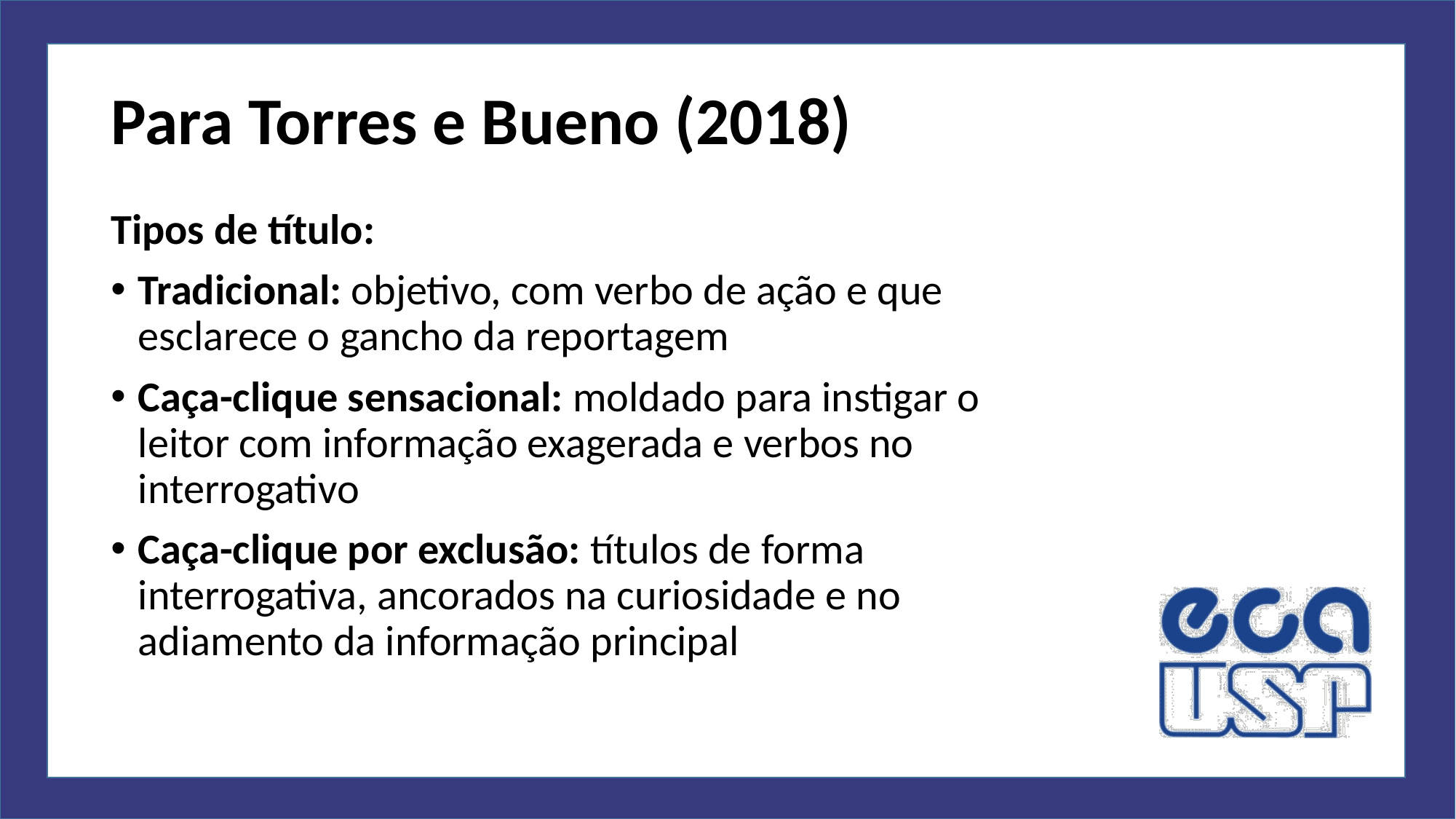

# Para Torres e Bueno (2018)
Tipos de título:
Tradicional: objetivo, com verbo de ação e que esclarece o gancho da reportagem
Caça-clique sensacional: moldado para instigar o leitor com informação exagerada e verbos no interrogativo
Caça-clique por exclusão: títulos de forma interrogativa, ancorados na curiosidade e no adiamento da informação principal